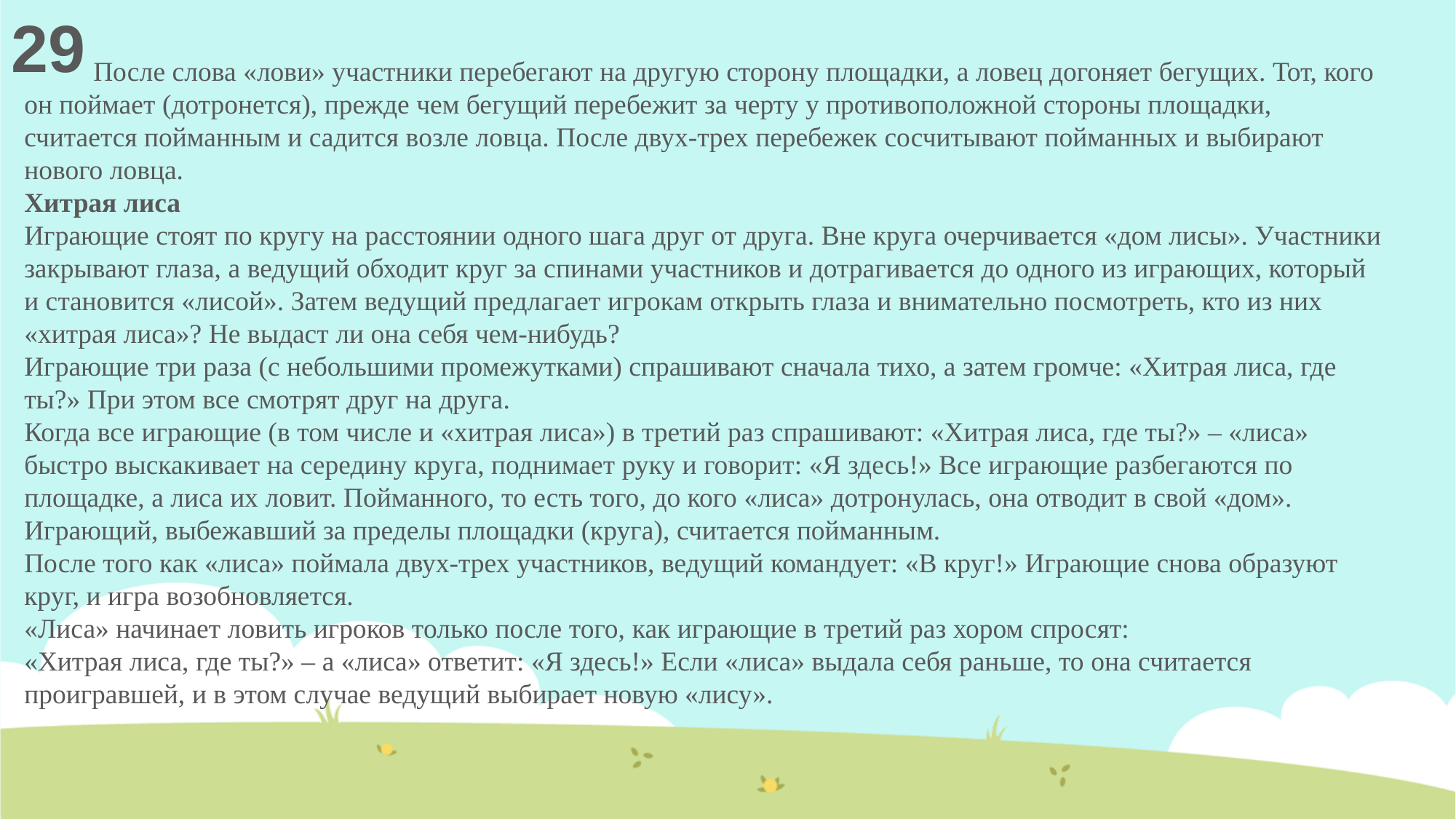

29
          После слова «лови» участники перебегают на другую сторону площадки, а ловец догоняет бегущих. Тот, кого он поймает (дотронется), прежде чем бегущий перебежит за черту у противоположной стороны площадки, считается пойманным и садится возле ловца. После двух-трех перебежек сосчитывают пойманных и выбирают нового ловца.
Хитрая лиса
Играющие стоят по кругу на расстоянии одного шага друг от друга. Вне круга очерчивается «дом лисы». Участники закрывают глаза, а ведущий обходит круг за спинами участников и дотрагивается до одного из играющих, который и становится «лисой». Затем ведущий предлагает игрокам открыть глаза и внимательно посмотреть, кто из них «хитрая лиса»? Не выдаст ли она себя чем-нибудь?
Играющие три раза (с небольшими промежутками) спрашивают сначала тихо, а затем громче: «Хитрая лиса, где ты?» При этом все смотрят друг на друга.
Когда все играющие (в том числе и «хитрая лиса») в третий раз спрашивают: «Хитрая лиса, где ты?» – «лиса» быстро выскакивает на середину круга, поднимает руку и говорит: «Я здесь!» Все играющие разбегаются по площадке, а лиса их ловит. Пойманного, то есть того, до кого «лиса» дотронулась, она отводит в свой «дом». Играющий, выбежавший за пределы площадки (круга), считается пойманным.
После того как «лиса» поймала двух-трех участников, ведущий командует: «В круг!» Играющие снова образуют круг, и игра возобновляется.
«Лиса» начинает ловить игроков только после того, как играющие в третий раз хором спросят:
«Хитрая лиса, где ты?» – а «лиса» ответит: «Я здесь!» Если «лиса» выдала себя раньше, то она считается проигравшей, и в этом случае ведущий выбирает новую «лису».